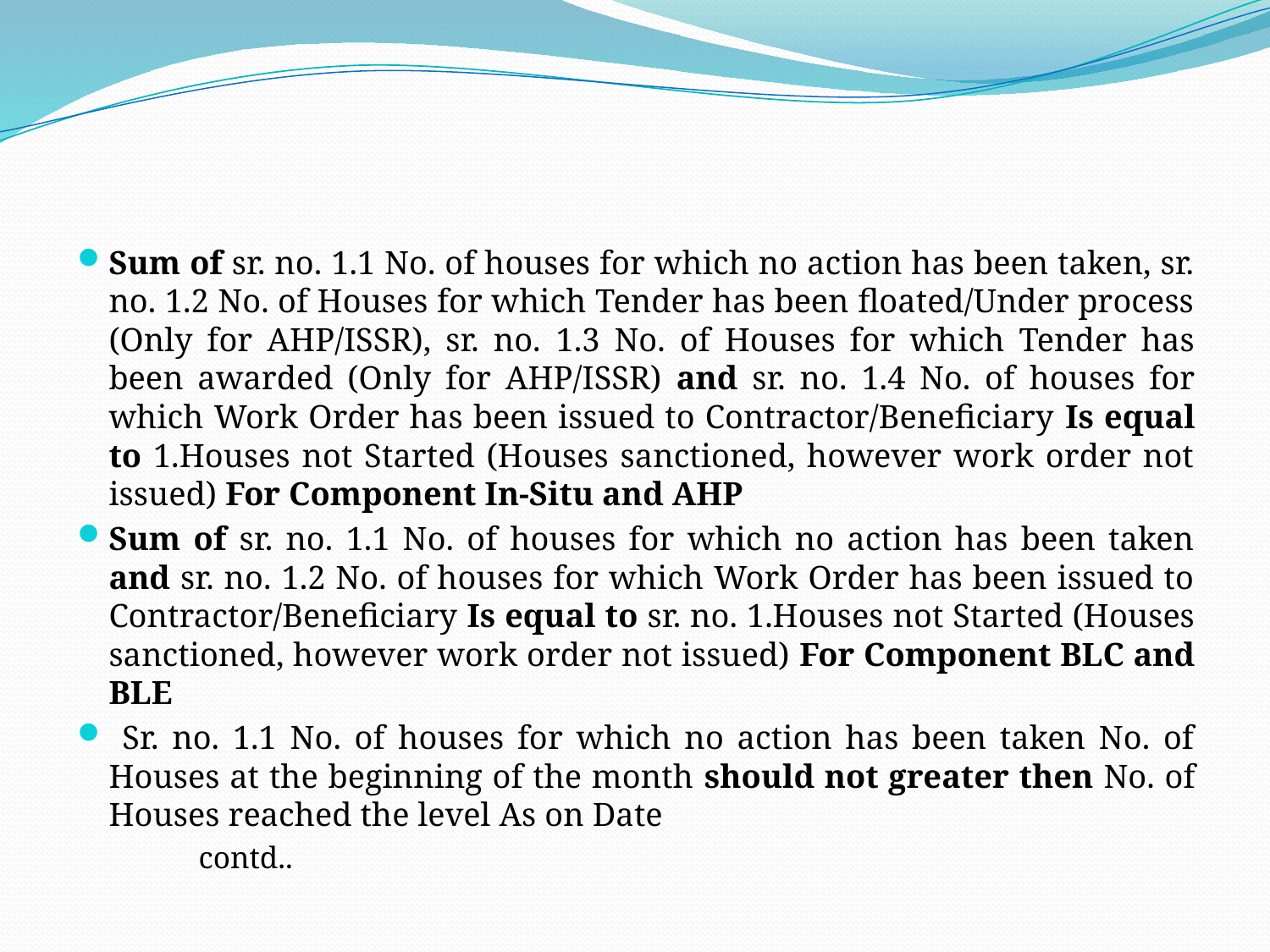

Sum of sr. no. 1.1 No. of houses for which no action has been taken, sr. no. 1.2 No. of Houses for which Tender has been floated/Under process (Only for AHP/ISSR), sr. no. 1.3 No. of Houses for which Tender has been awarded (Only for AHP/ISSR) and sr. no. 1.4 No. of houses for which Work Order has been issued to Contractor/Beneficiary Is equal to 1.Houses not Started (Houses sanctioned, however work order not issued) For Component In-Situ and AHP
Sum of sr. no. 1.1 No. of houses for which no action has been taken and sr. no. 1.2 No. of houses for which Work Order has been issued to Contractor/Beneficiary Is equal to sr. no. 1.Houses not Started (Houses sanctioned, however work order not issued) For Component BLC and BLE
 Sr. no. 1.1 No. of houses for which no action has been taken No. of Houses at the beginning of the month should not greater then No. of Houses reached the level As on Date
							          contd..